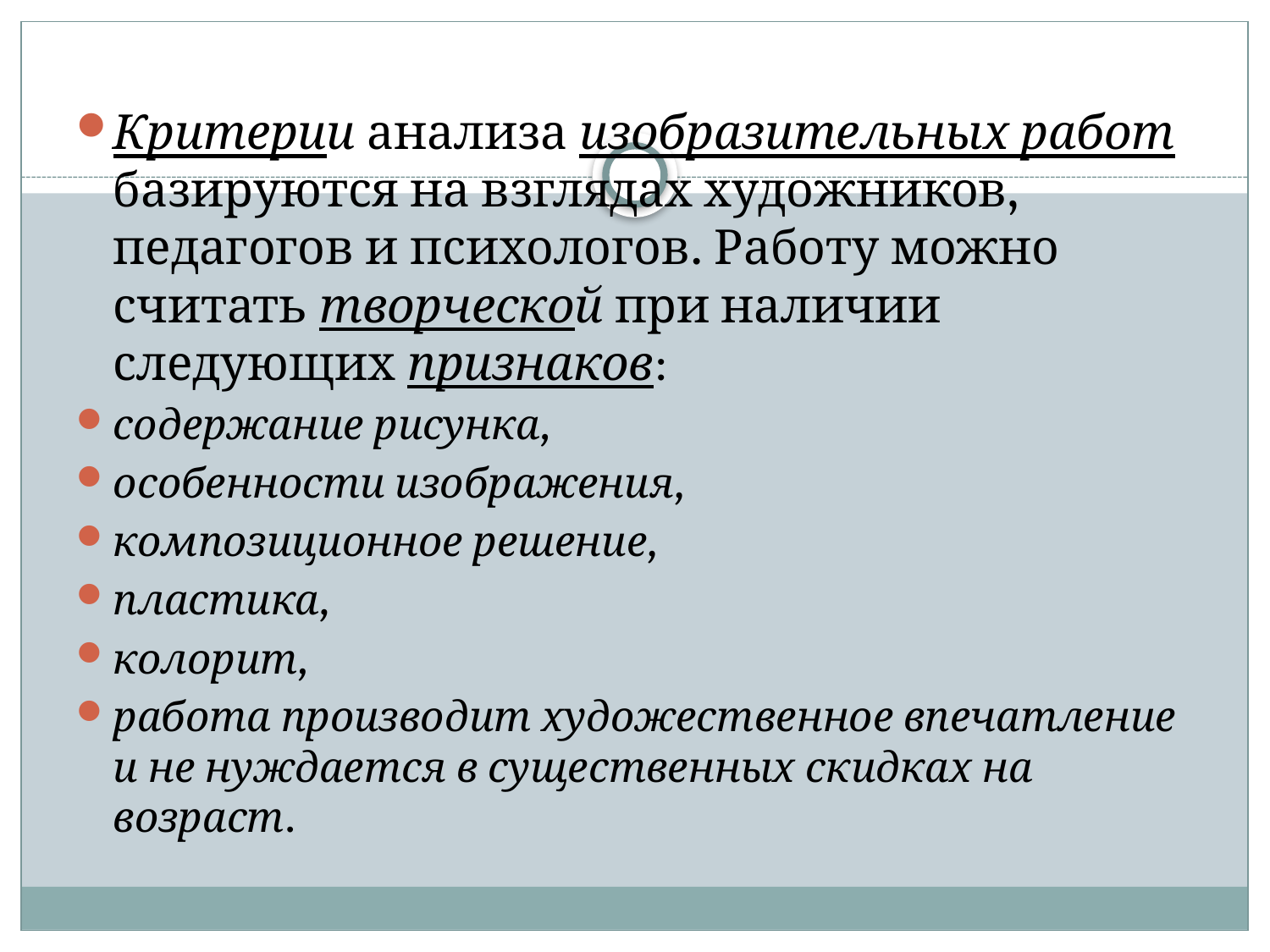

Критерии анализа изобразительных работ базируются на взглядах художников, педагогов и психологов. Работу можно считать творческой при наличии следующих признаков:
содержание рисунка,
особенности изображения,
композиционное решение,
пластика,
колорит,
работа производит художественное впечатление и не нуждается в существенных скидках на возраст.